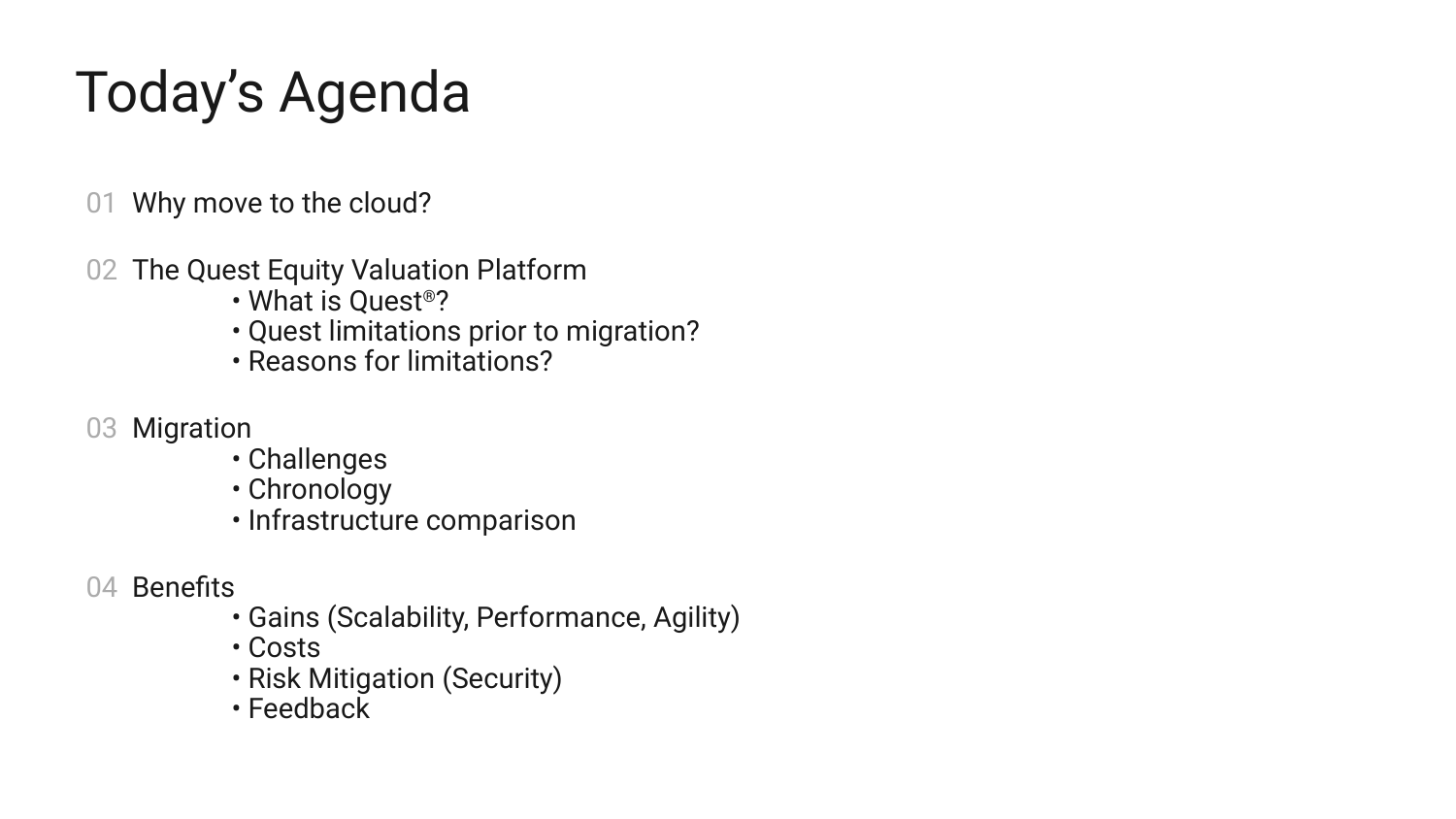

Today’s Agenda
01  Why move to the cloud?
02  The Quest Equity Valuation Platform
	• What is Quest®?
	• Quest limitations prior to migration?
	• Reasons for limitations?
03  Migration
	• Challenges
	• Chronology
	• Infrastructure comparison
04  Benefits
	• Gains (Scalability, Performance, Agility)
	• Costs
	• Risk Mitigation (Security)
	• Feedback